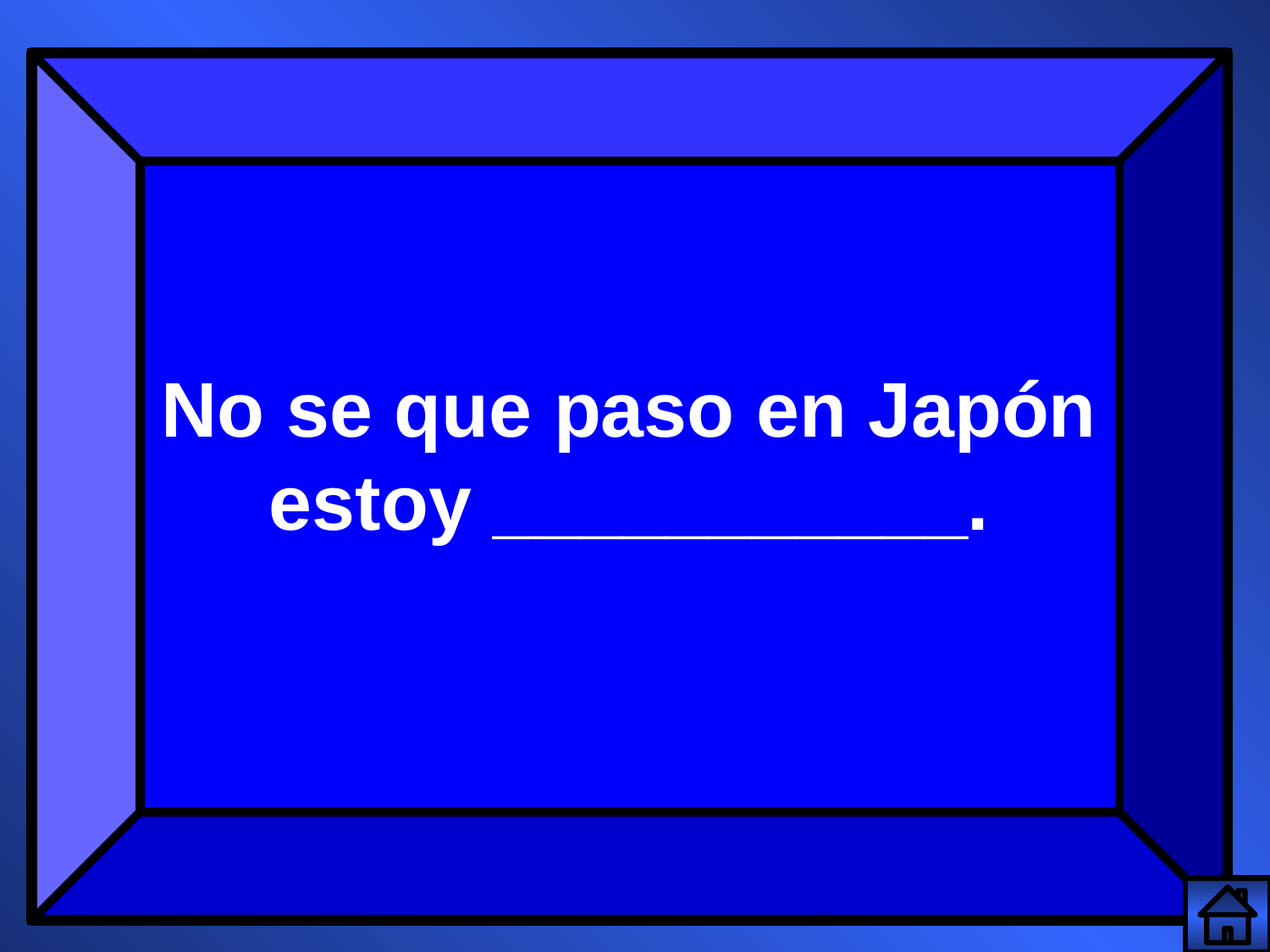

No se que paso en Japón
estoy ___________.